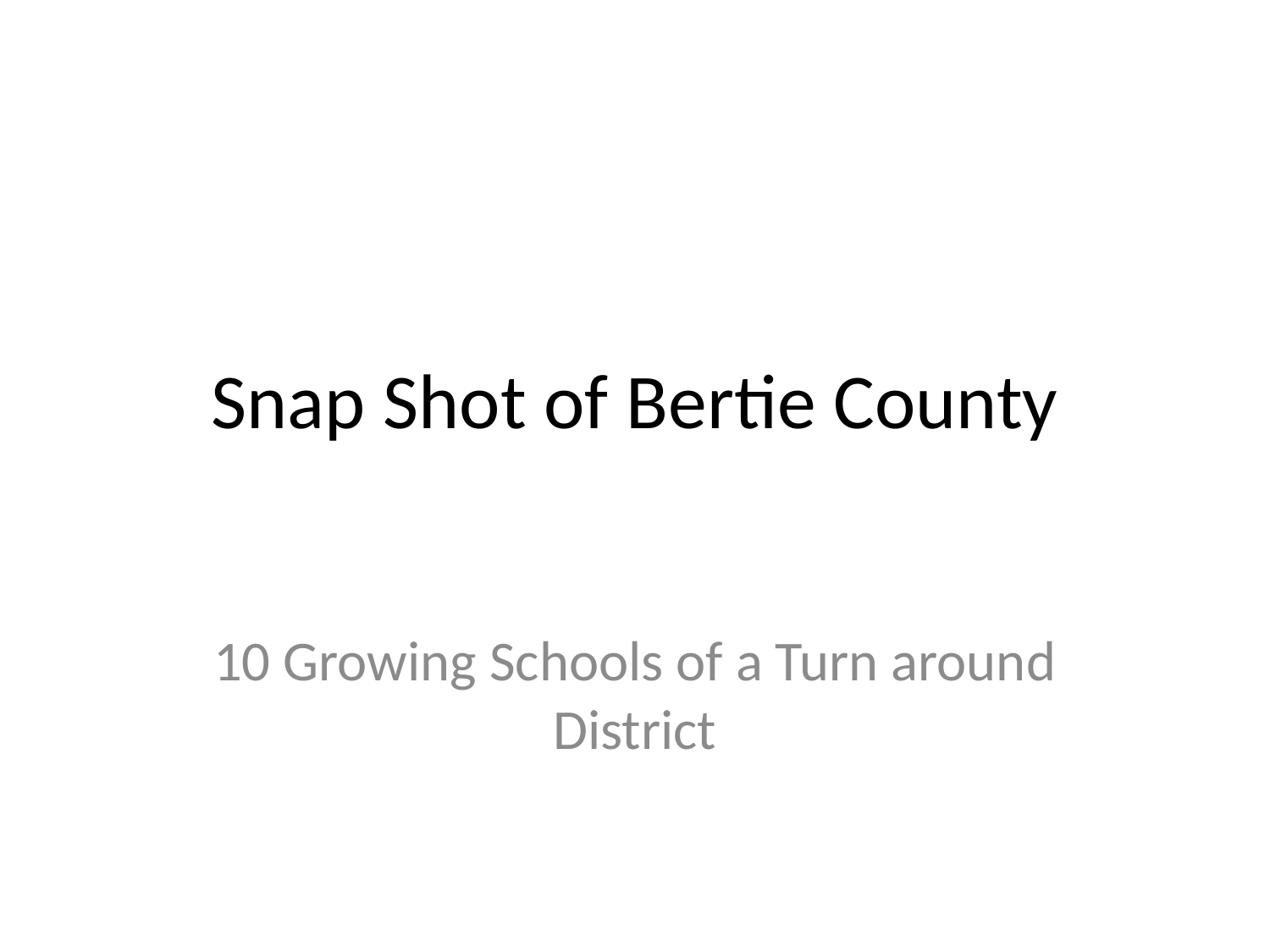

# Snap Shot of Bertie County

10 Growing Schools of a Turn around District